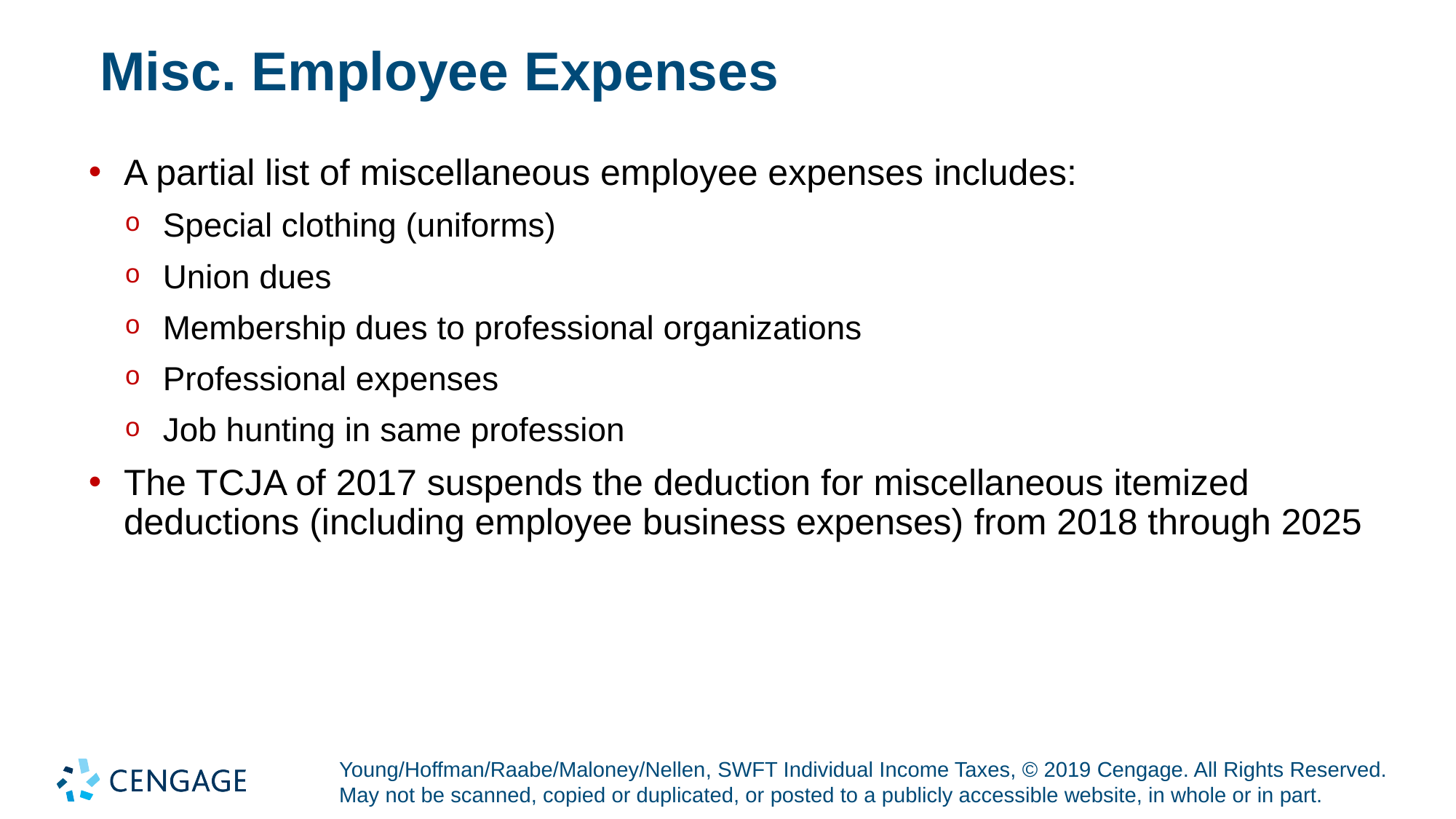

# Misc. Employee Expenses
A partial list of miscellaneous employee expenses includes:
Special clothing (uniforms)
Union dues
Membership dues to professional organizations
Professional expenses
Job hunting in same profession
The T C J A of 2017 suspends the deduction for miscellaneous itemized deductions (including employee business expenses) from 2018 through 2025